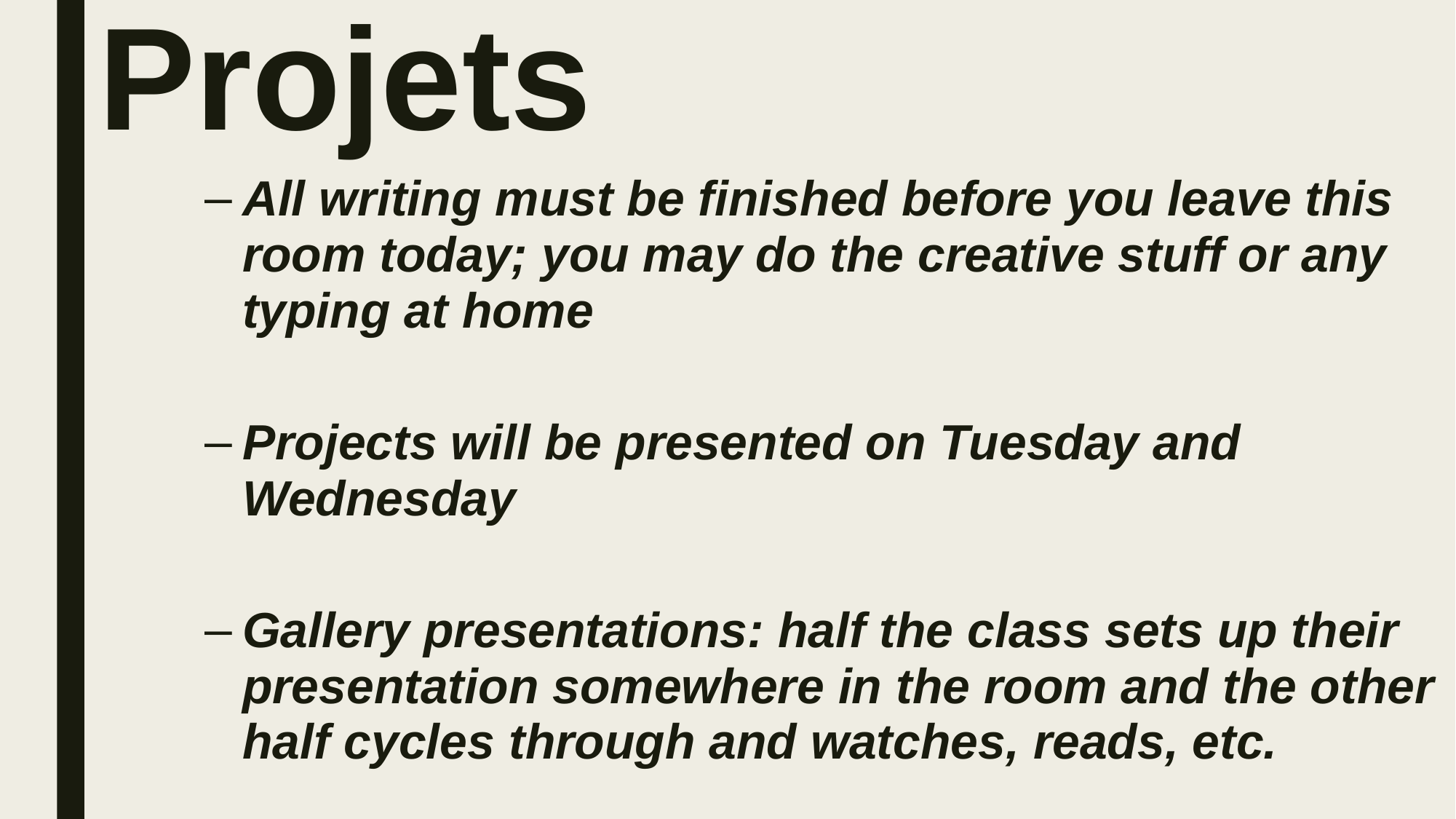

# Projets
All writing must be finished before you leave this room today; you may do the creative stuff or any typing at home

Projects will be presented on Tuesday and Wednesday

Gallery presentations: half the class sets up their presentation somewhere in the room and the other half cycles through and watches, reads, etc.